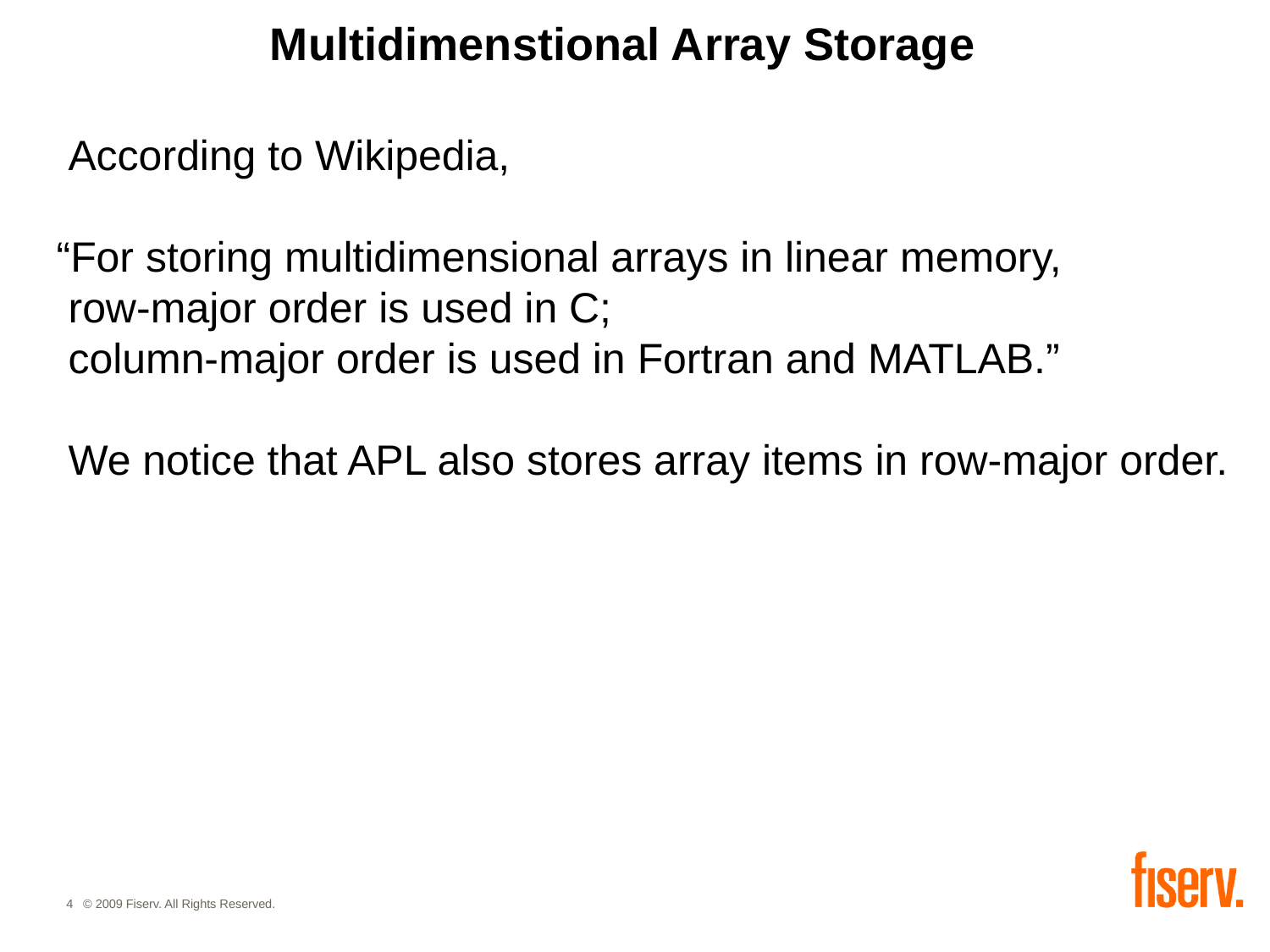

# Multidimenstional Array Storage
 According to Wikipedia,

“For storing multidimensional arrays in linear memory,
 row-major order is used in C;
 column-major order is used in Fortran and MATLAB.”

 We notice that APL also stores array items in row-major order.